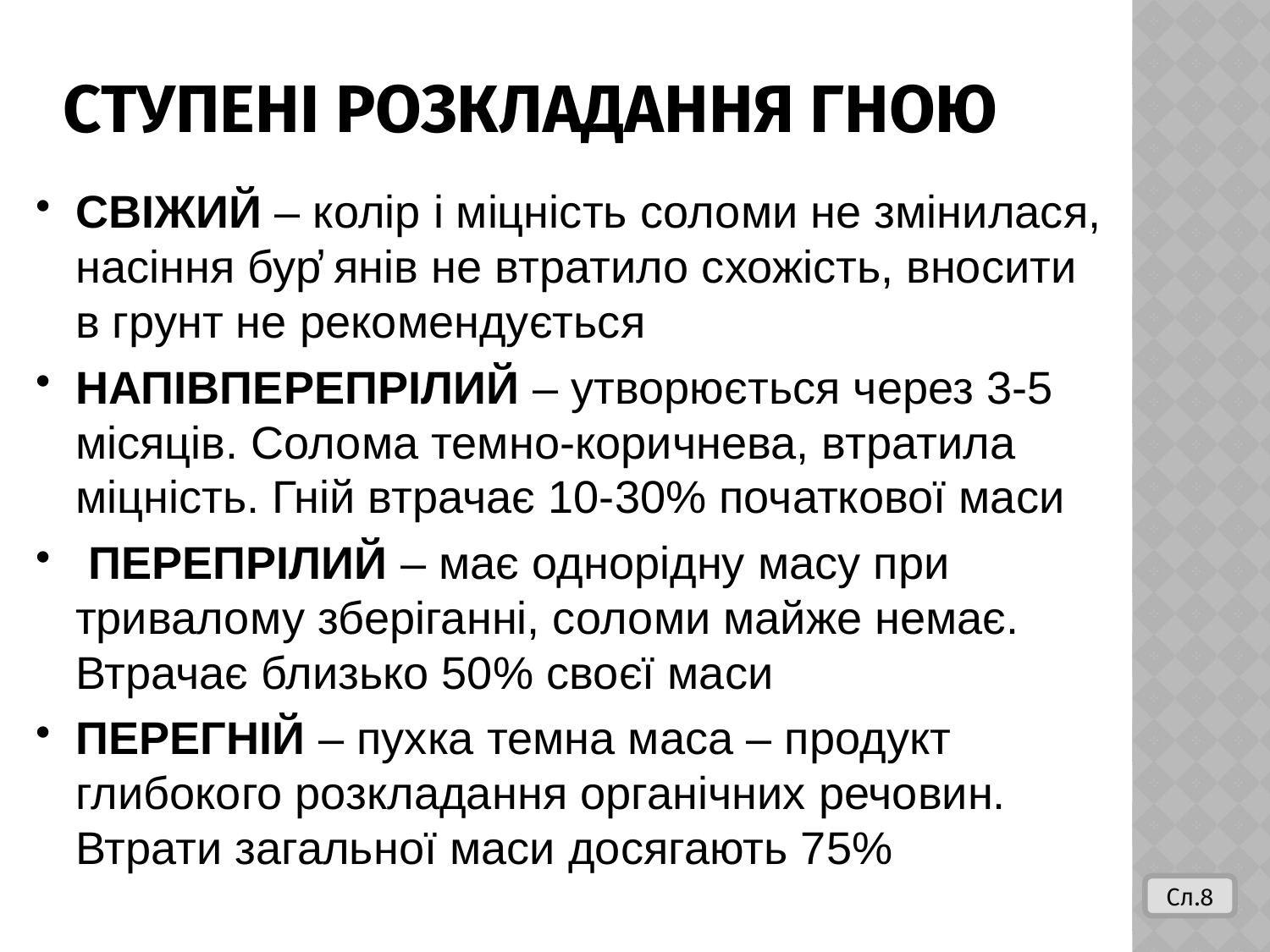

# СТУПЕНІ РОЗКЛАДАННЯ ГНОЮ
СВІЖИЙ – колір і міцність соломи не змінилася, насіння бур̕ янів не втратило схожість, вносити в грунт не рекомендується
НАПІВПЕРЕПРІЛИЙ – утворюється через 3-5 місяців. Солома темно-коричнева, втратила міцність. Гній втрачає 10-30% початкової маси
 ПЕРЕПРІЛИЙ – має однорідну масу при тривалому зберіганні, соломи майже немає. Втрачає близько 50% своєї маси
ПЕРЕГНІЙ – пухка темна маса – продукт глибокого розкладання органічних речовин. Втрати загальної маси досягають 75%
Сл.8